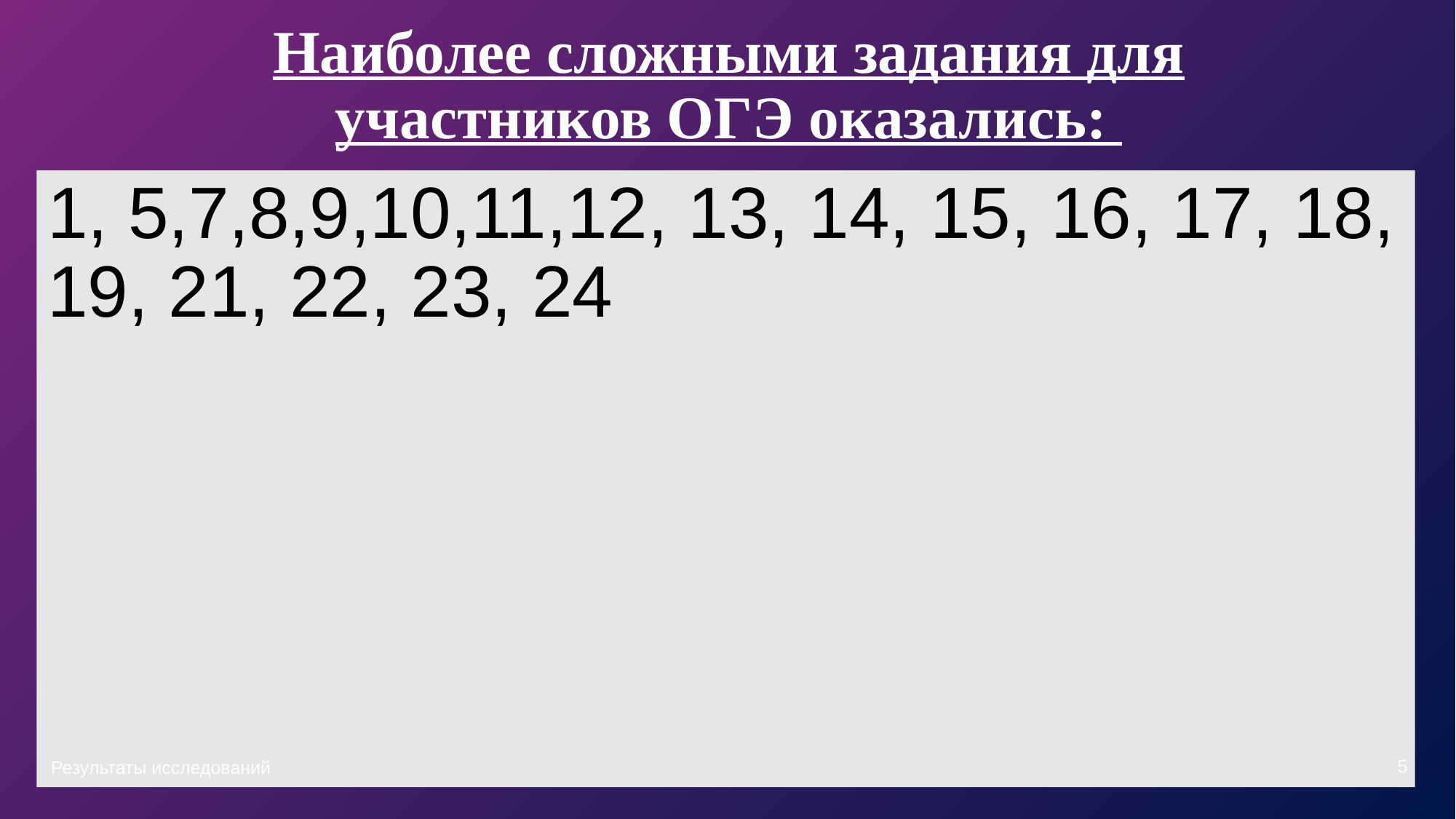

# Наиболее сложными задания для участников ОГЭ оказались:
1, 5,7,8,9,10,11,12, 13, 14, 15, 16, 17, 18, 19, 21, 22, 23, 24
5
Результаты исследований